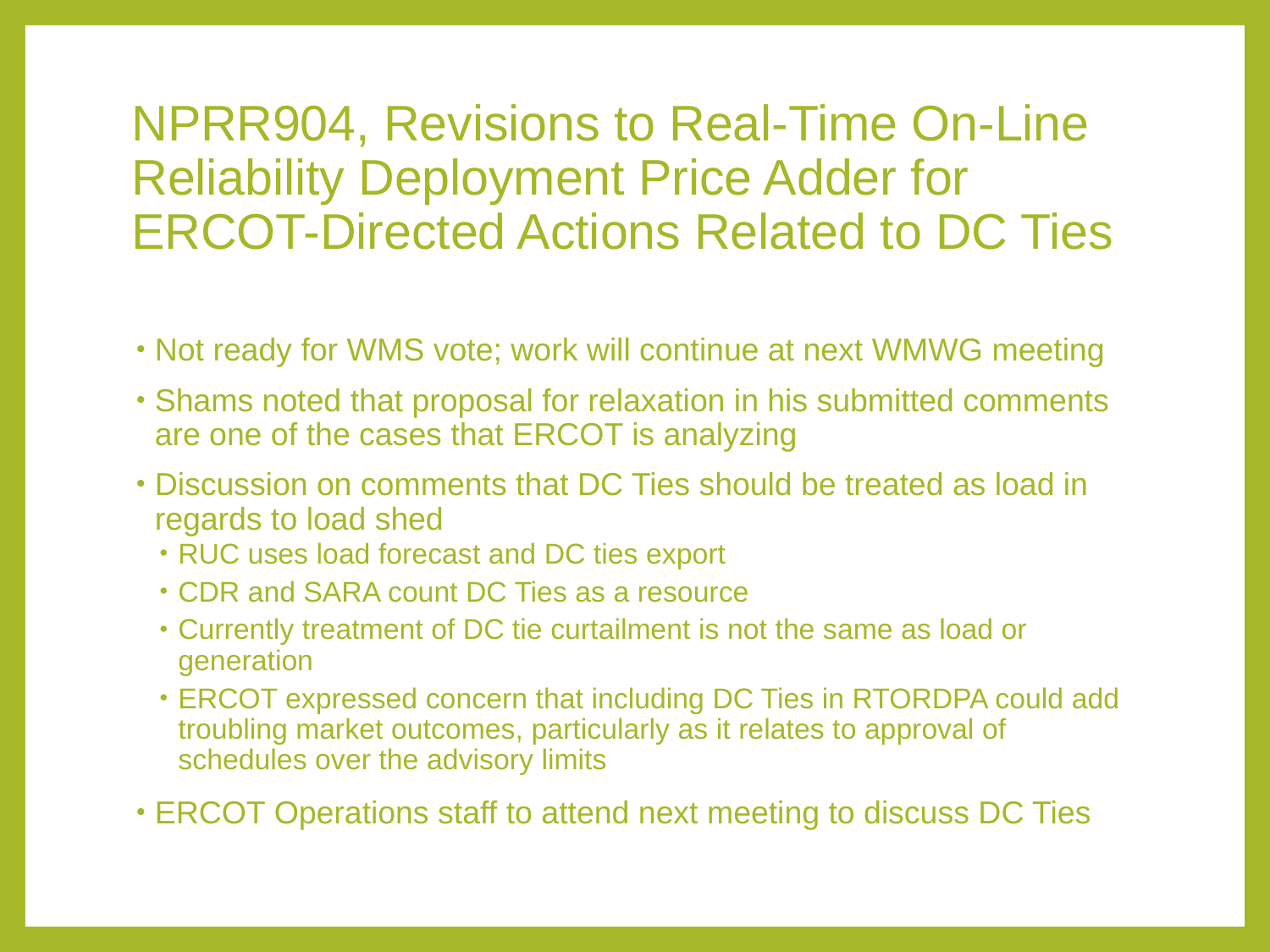

# NPRR904, Revisions to Real-Time On-Line Reliability Deployment Price Adder for ERCOT-Directed Actions Related to DC Ties
Not ready for WMS vote; work will continue at next WMWG meeting
Shams noted that proposal for relaxation in his submitted comments are one of the cases that ERCOT is analyzing
Discussion on comments that DC Ties should be treated as load in regards to load shed
RUC uses load forecast and DC ties export
CDR and SARA count DC Ties as a resource
Currently treatment of DC tie curtailment is not the same as load or generation
ERCOT expressed concern that including DC Ties in RTORDPA could add troubling market outcomes, particularly as it relates to approval of schedules over the advisory limits
ERCOT Operations staff to attend next meeting to discuss DC Ties